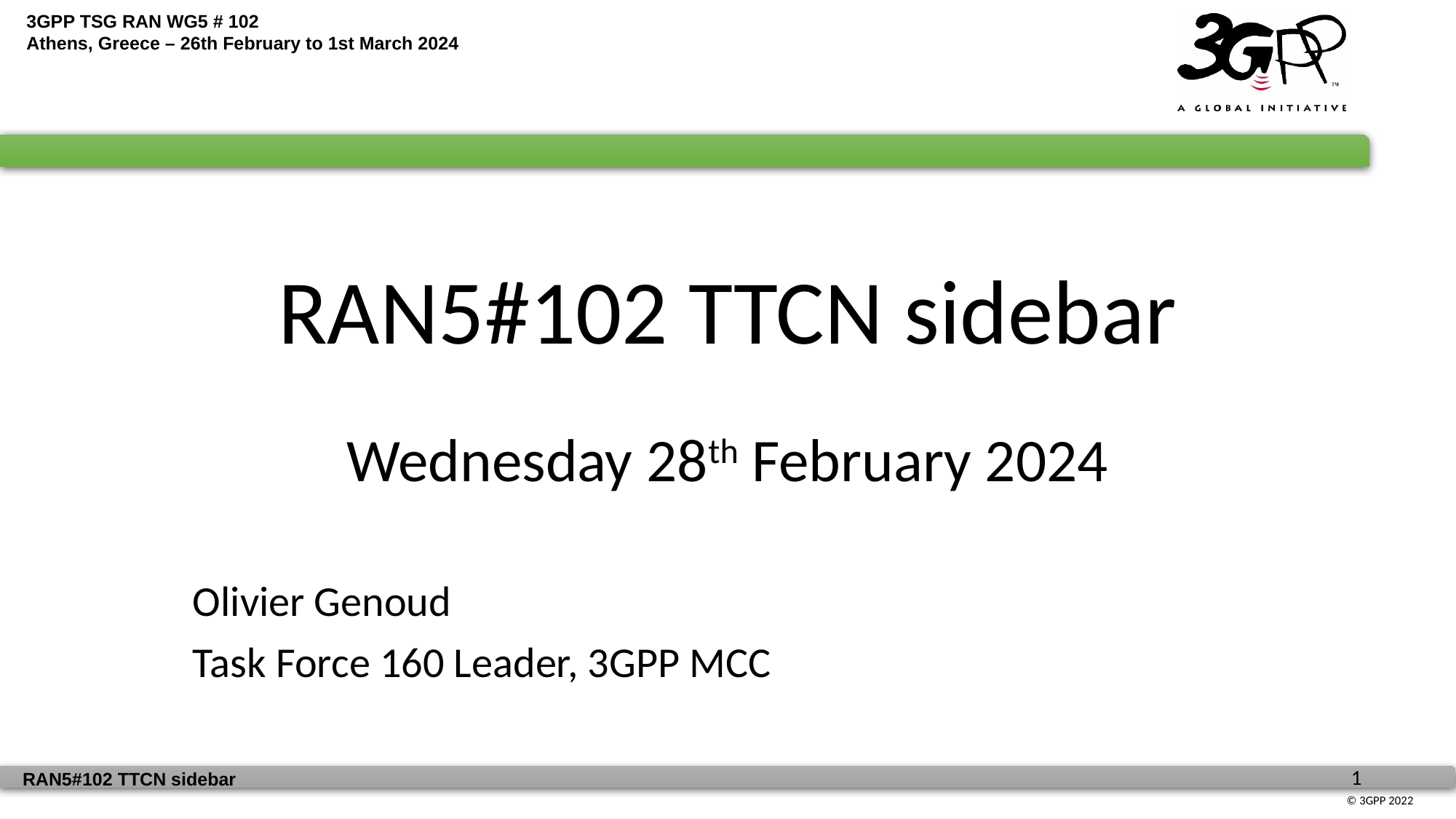

# RAN5#102 TTCN sidebar Wednesday 28th February 2024
Olivier Genoud
Task Force 160 Leader, 3GPP MCC